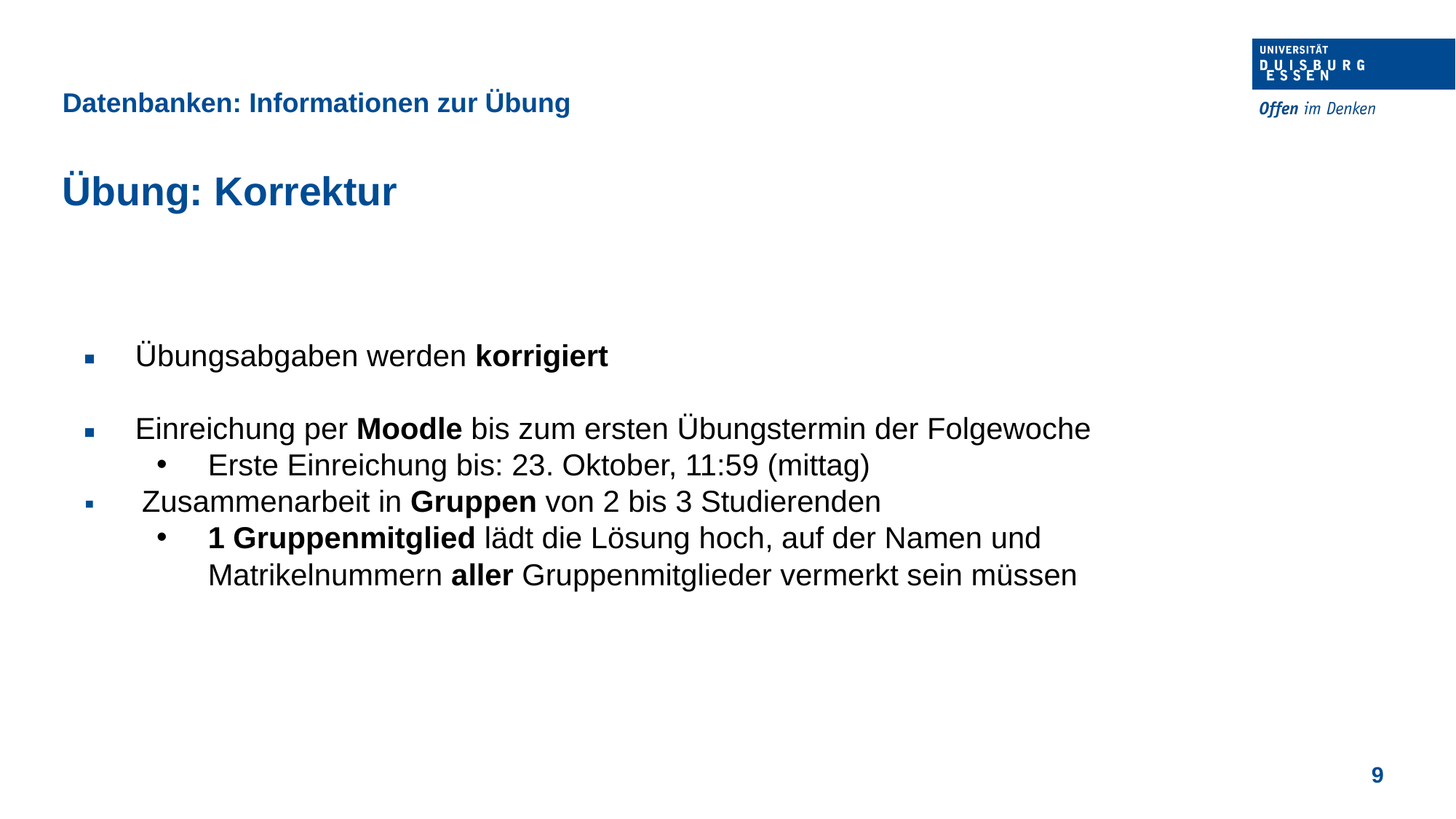

Datenbanken: Informationen zur Übung
Übung: Korrektur
Übungsabgaben werden korrigiert

Einreichung per Moodle bis zum ersten Übungstermin der Folgewoche
Erste Einreichung bis: 23. Oktober, 11:59 (mittag)
 Zusammenarbeit in Gruppen von 2 bis 3 Studierenden
1 Gruppenmitglied lädt die Lösung hoch, auf der Namen und Matrikelnummern aller Gruppenmitglieder vermerkt sein müssen
9